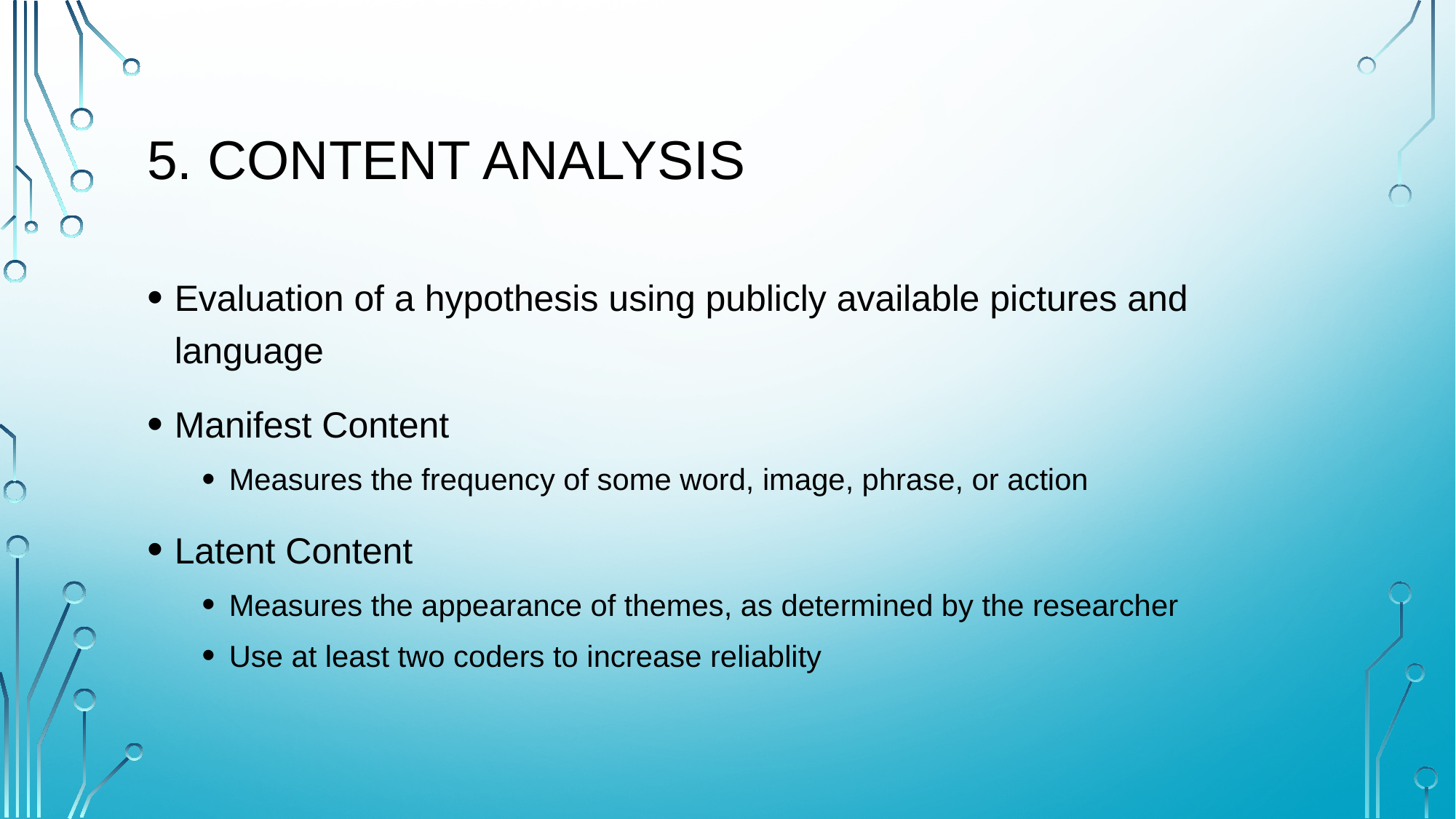

# 5. Content Analysis
Evaluation of a hypothesis using publicly available pictures and language
Manifest Content
Measures the frequency of some word, image, phrase, or action
Latent Content
Measures the appearance of themes, as determined by the researcher
Use at least two coders to increase reliablity